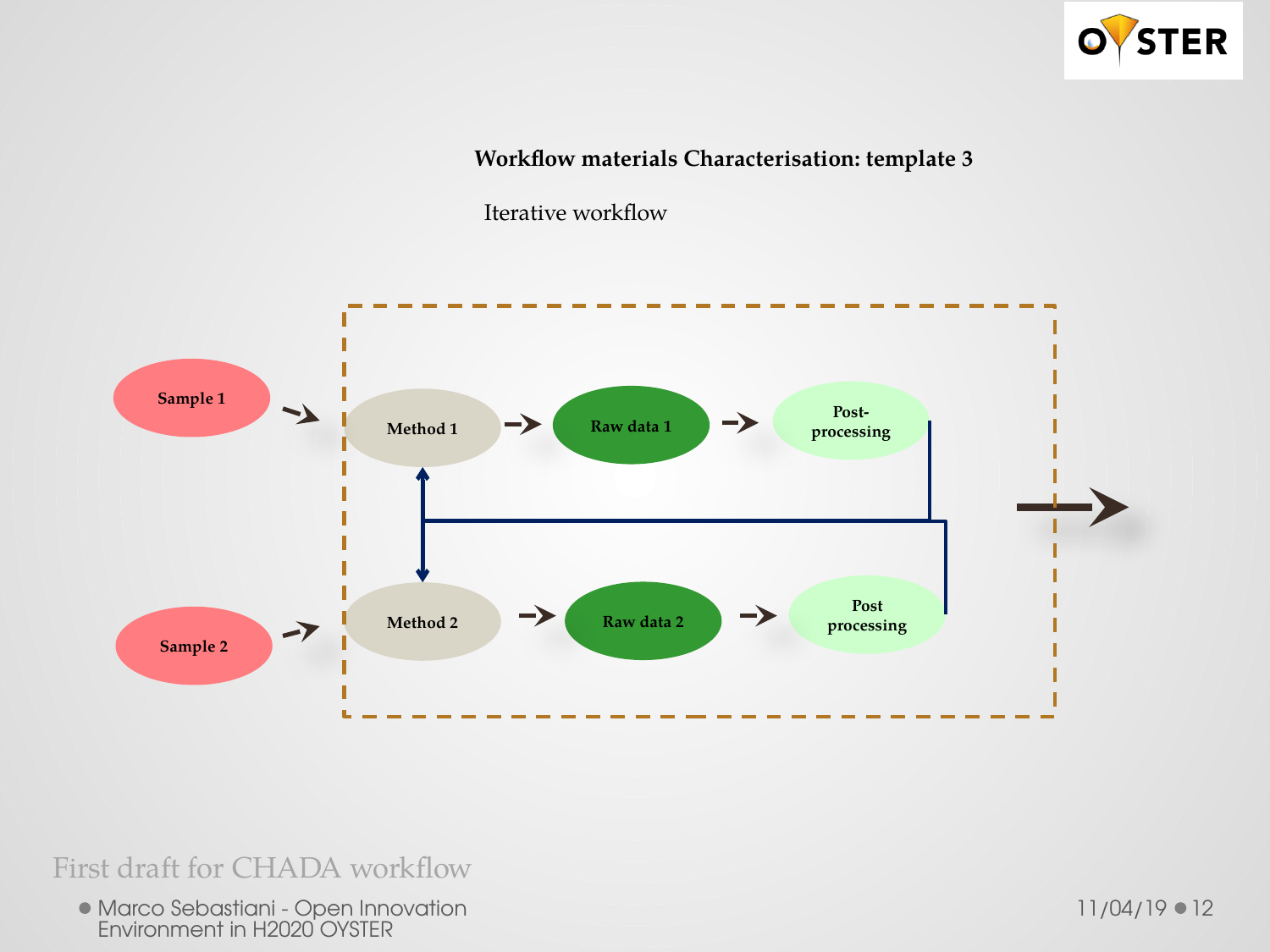

Workflow materials Characterisation: template 3
Iterative workflow

Sample 1
Post-processing
Raw data 1
Method 1
Post processing
Raw data 2
Method 2
Sample 2
First draft for CHADA workflow
Marco Sebastiani - Open Innovation Environment in H2020 OYSTER
11/04/19
12